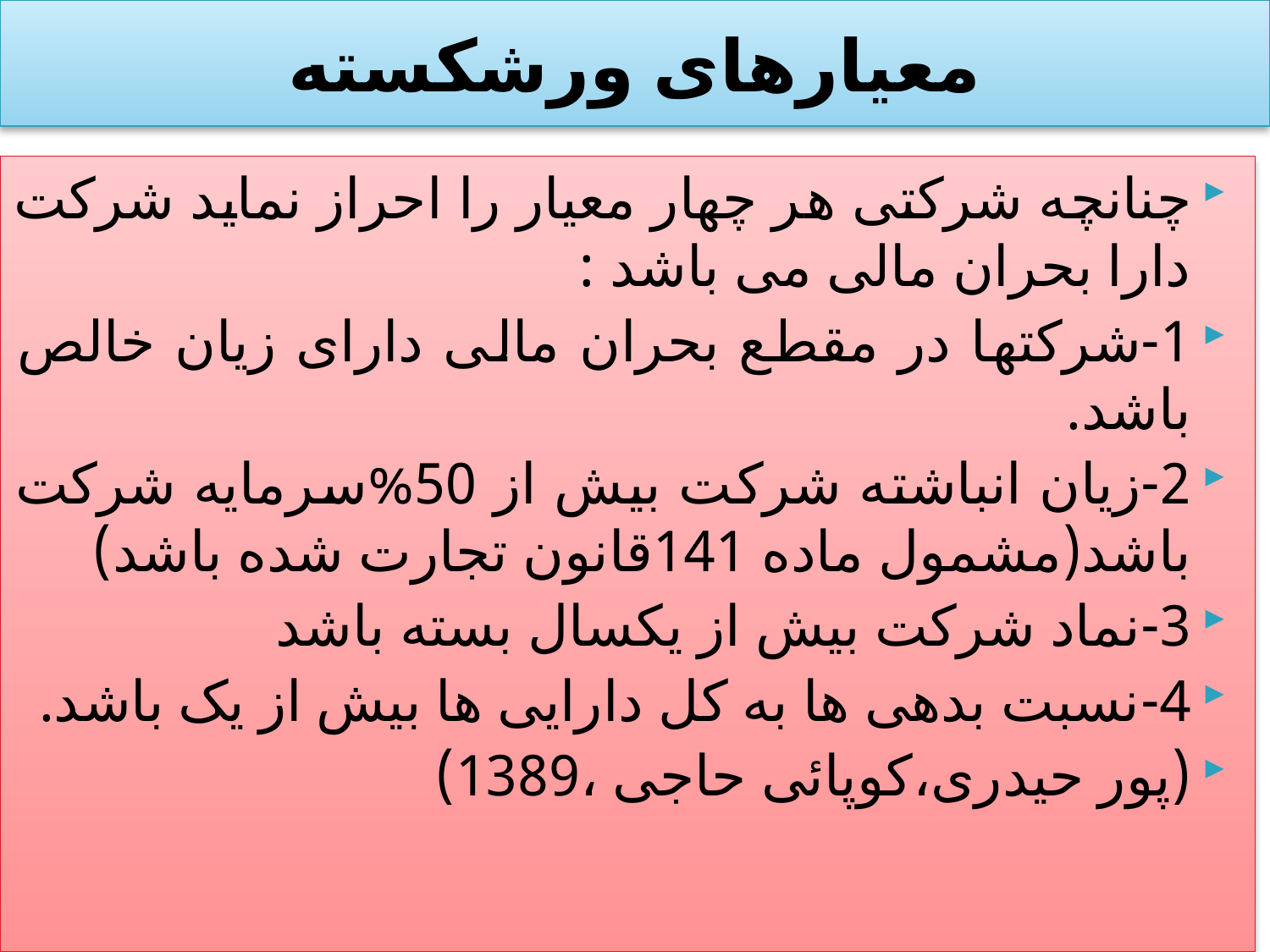

# معیارهای ورشکسته
چنانچه شرکتی هر چهار معیار را احراز نماید شرکت دارا بحران مالی می باشد :
1-شرکتها در مقطع بحران مالی دارای زیان خالص باشد.
2-زیان انباشته شرکت بیش از 50%سرمایه شرکت باشد(مشمول ماده 141قانون تجارت شده باشد)
3-نماد شرکت بیش از یکسال بسته باشد
4-نسبت بدهی ها به کل دارایی ها بیش از یک باشد.
(پور حیدری،کوپائی حاجی ،1389)